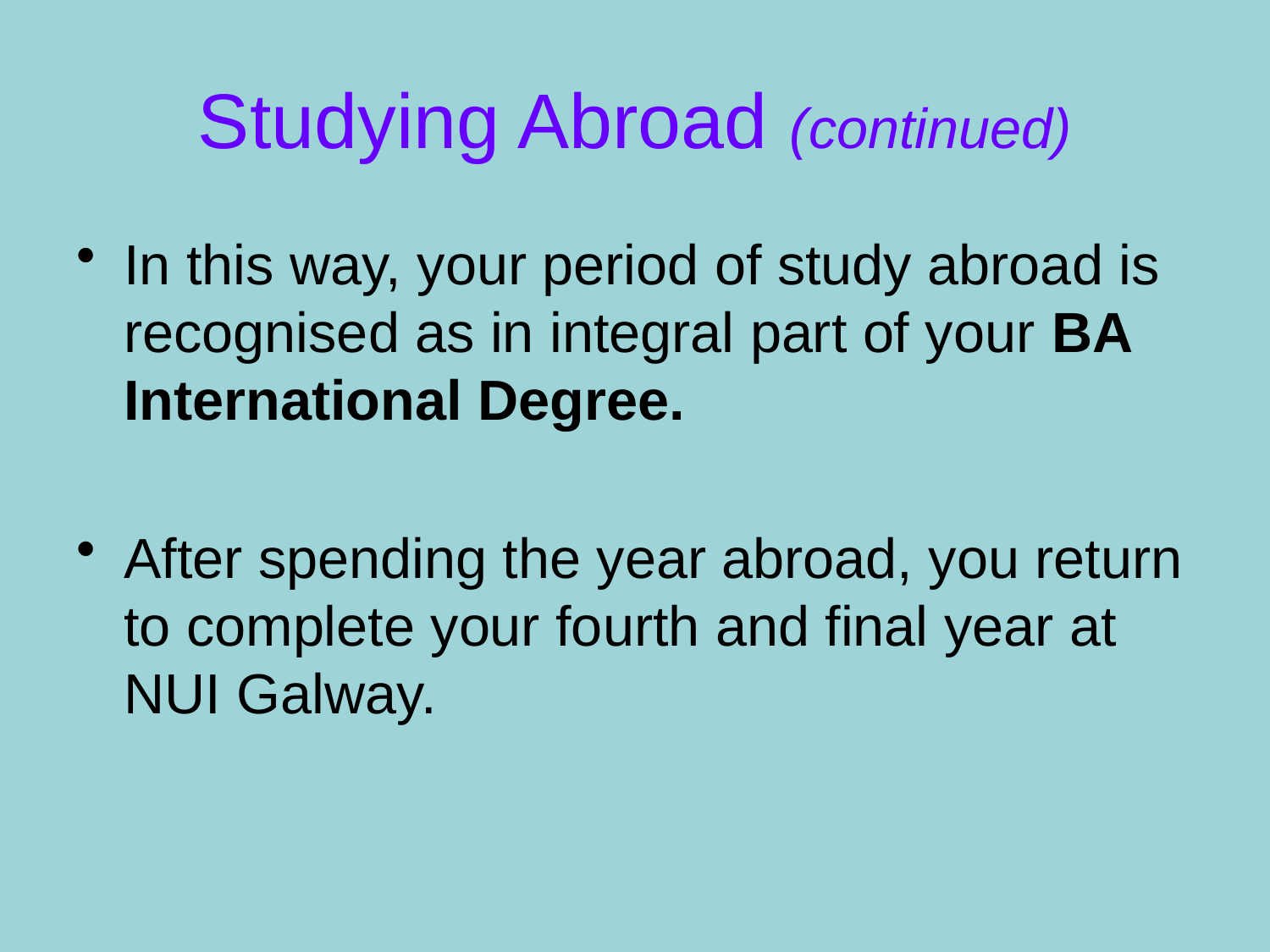

# Studying Abroad (continued)
In this way, your period of study abroad is recognised as in integral part of your BA International Degree.

After spending the year abroad, you return to complete your fourth and final year at NUI Galway.